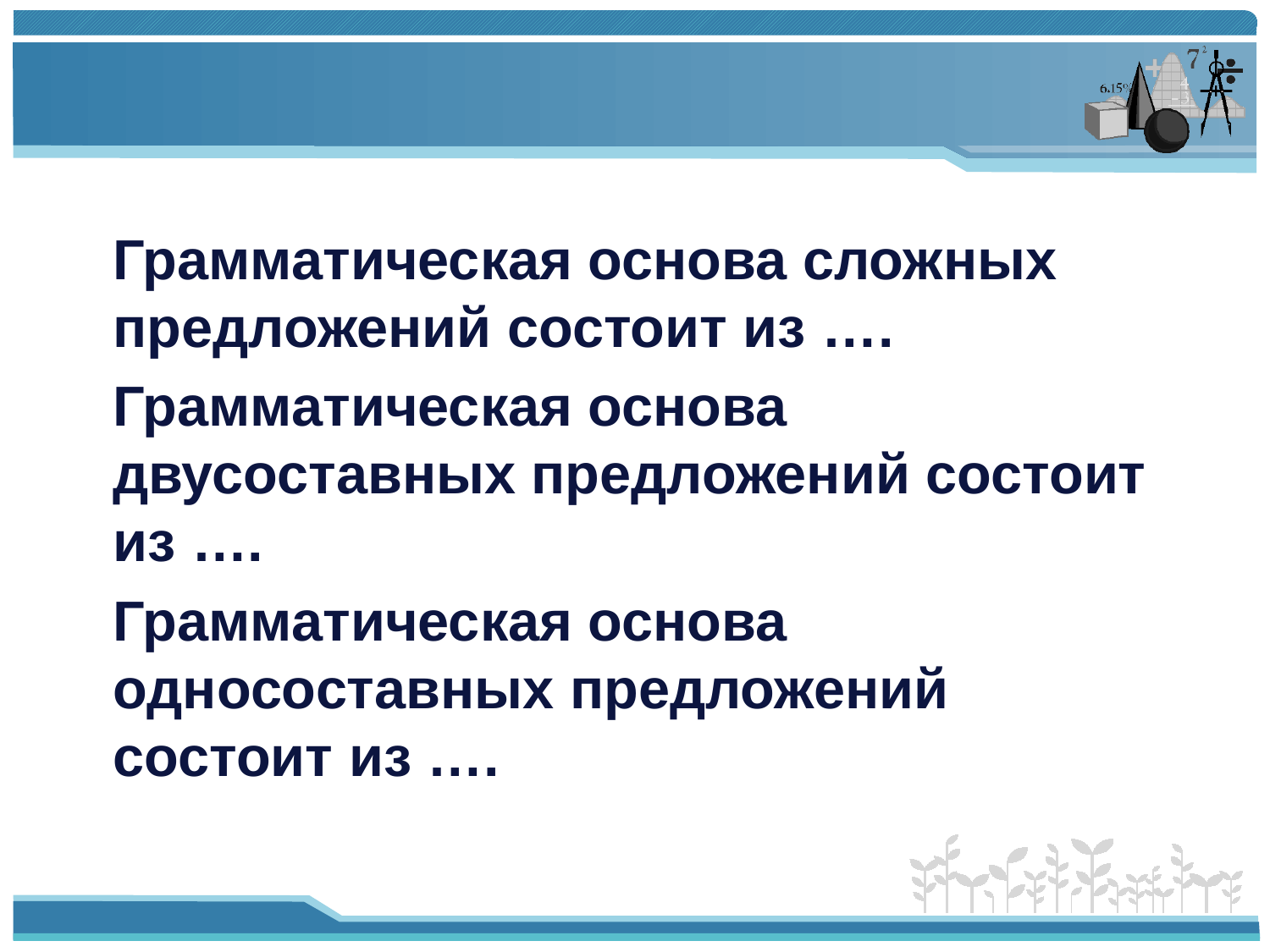

Грамматическая основа сложных предложений состоит из ….
Грамматическая основа двусоставных предложений состоит из ….
Грамматическая основа односоставных предложений состоит из ….

#